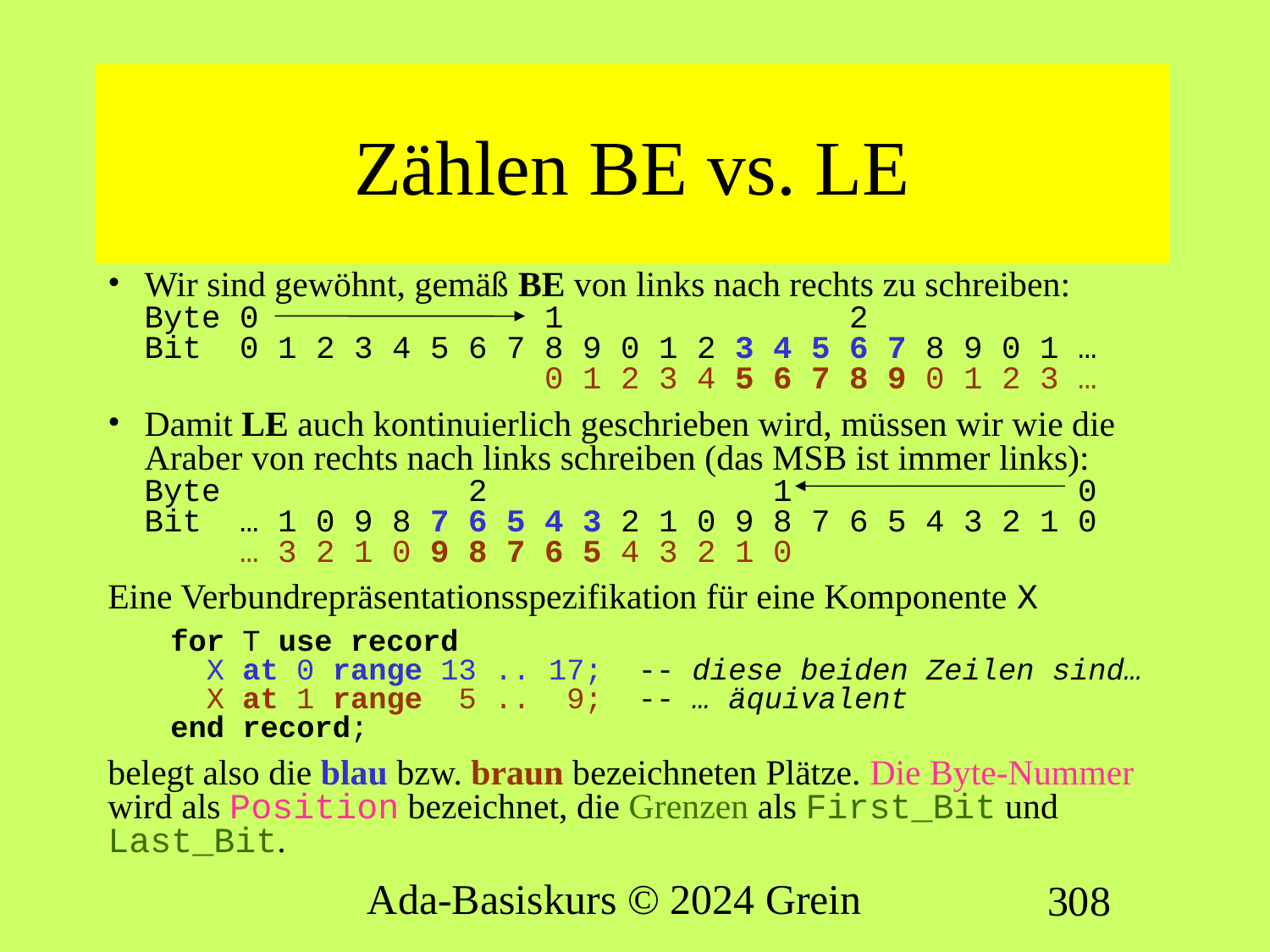

# Zählen BE vs. LE
Wir sind gewöhnt, gemäß BE von links nach rechts zu schreiben:
Byte 0               1               2
Bit  0 1 2 3 4 5 6 7 8 9 0 1 2 3 4 5 6 7 8 9 0 1 …
                     0 1 2 3 4 5 6 7 8 9 0 1 2 3 …
Damit LE auch kontinuierlich geschrieben wird, müssen wir wie die Araber von rechts nach links schreiben (das MSB ist immer links):
Byte             2               1               0
Bit  … 1 0 9 8 7 6 5 4 3 2 1 0 9 8 7 6 5 4 3 2 1 0
     … 3 2 1 0 9 8 7 6 5 4 3 2 1 0
Eine Verbundrepräsentationsspezifikation für eine Komponente X
for T use record
  X at 0 range 13 .. 17;  -- diese beiden Zeilen sind…
  X at 1 range  5 ..  9;  -- … äquivalent
end record;
belegt also die blau bzw. braun bezeichneten Plätze. Die Byte-Nummer wird als Position bezeichnet, die Grenzen als First_Bit und Last_Bit.

Ada-Basiskurs © 2024 Grein
308